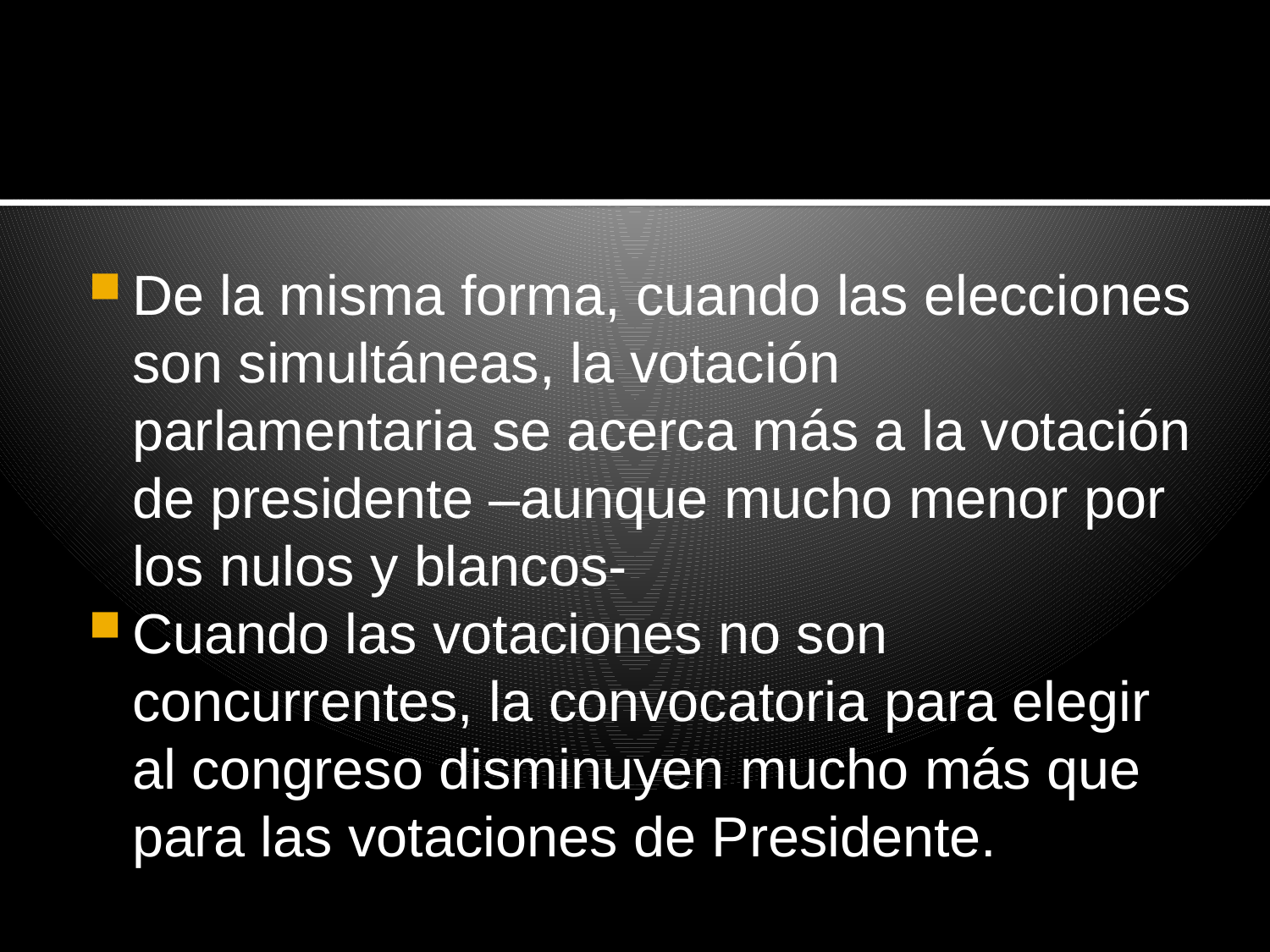

#
De la misma forma, cuando las elecciones son simultáneas, la votación parlamentaria se acerca más a la votación de presidente –aunque mucho menor por los nulos y blancos-
Cuando las votaciones no son concurrentes, la convocatoria para elegir al congreso disminuyen mucho más que para las votaciones de Presidente.